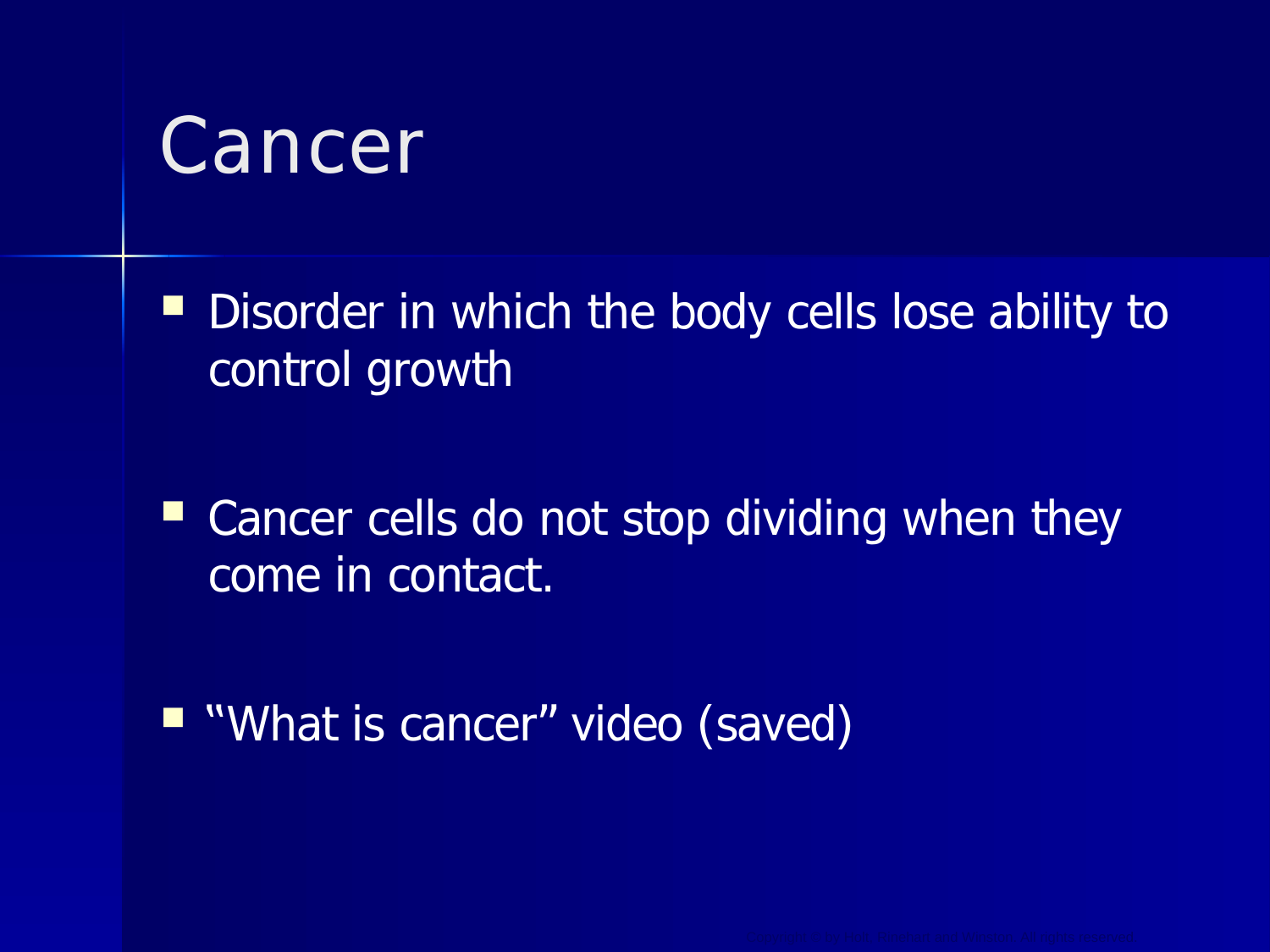

# Cancer
Disorder in which the body cells lose ability to control growth

Cancer cells do not stop dividing when they come in contact.

“What is cancer” video (saved)